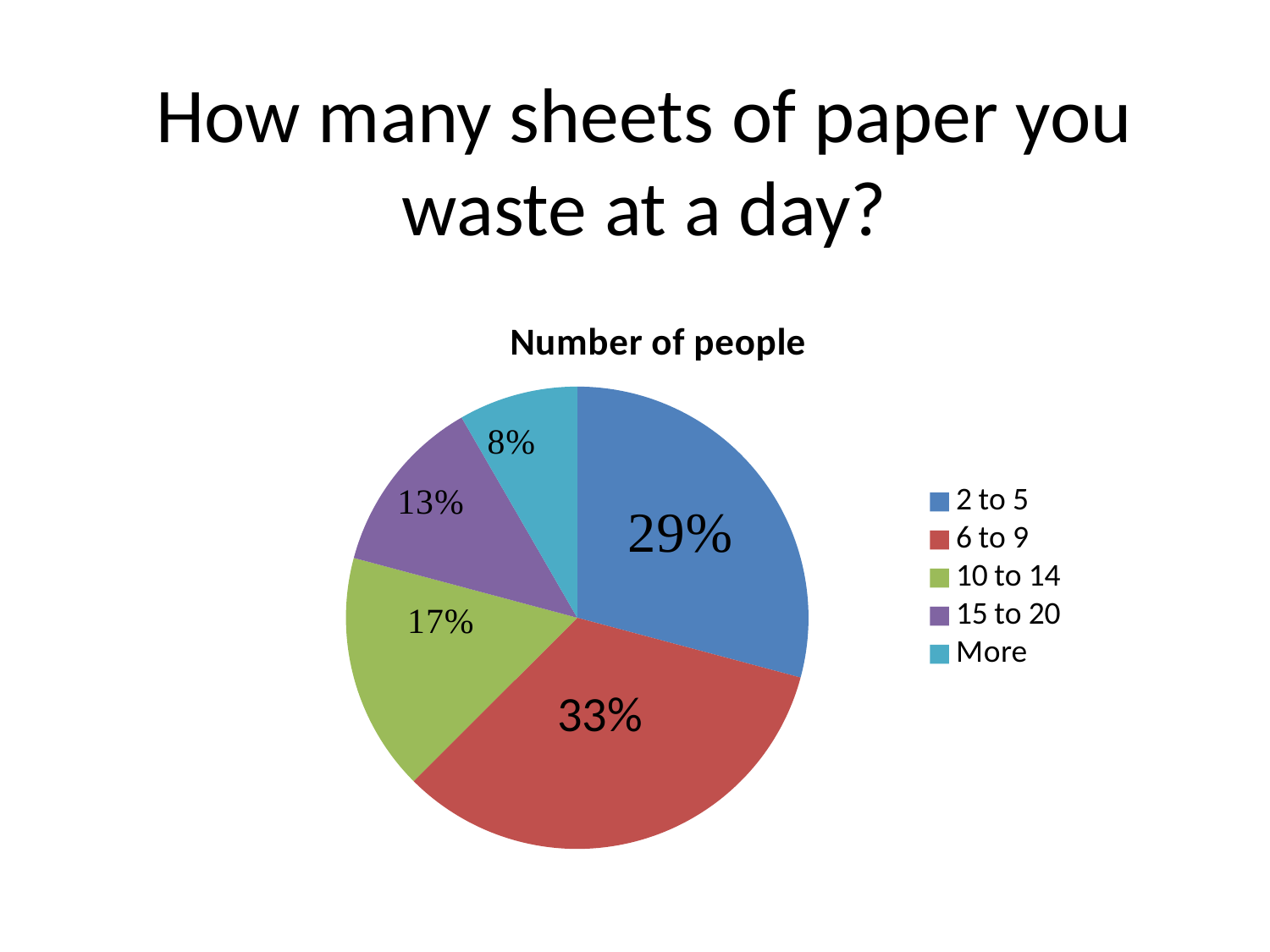

# How many sheets of paper you waste at a day?

### Chart:

| Category | Number of people |
|---|---|
| 2 to 5 | 7.0 |
| 6 to 9 | 8.0 |
| 10 to 14 | 4.0 |
| 15 to 20 | 3.0 |
| More | 2.0 |
33%